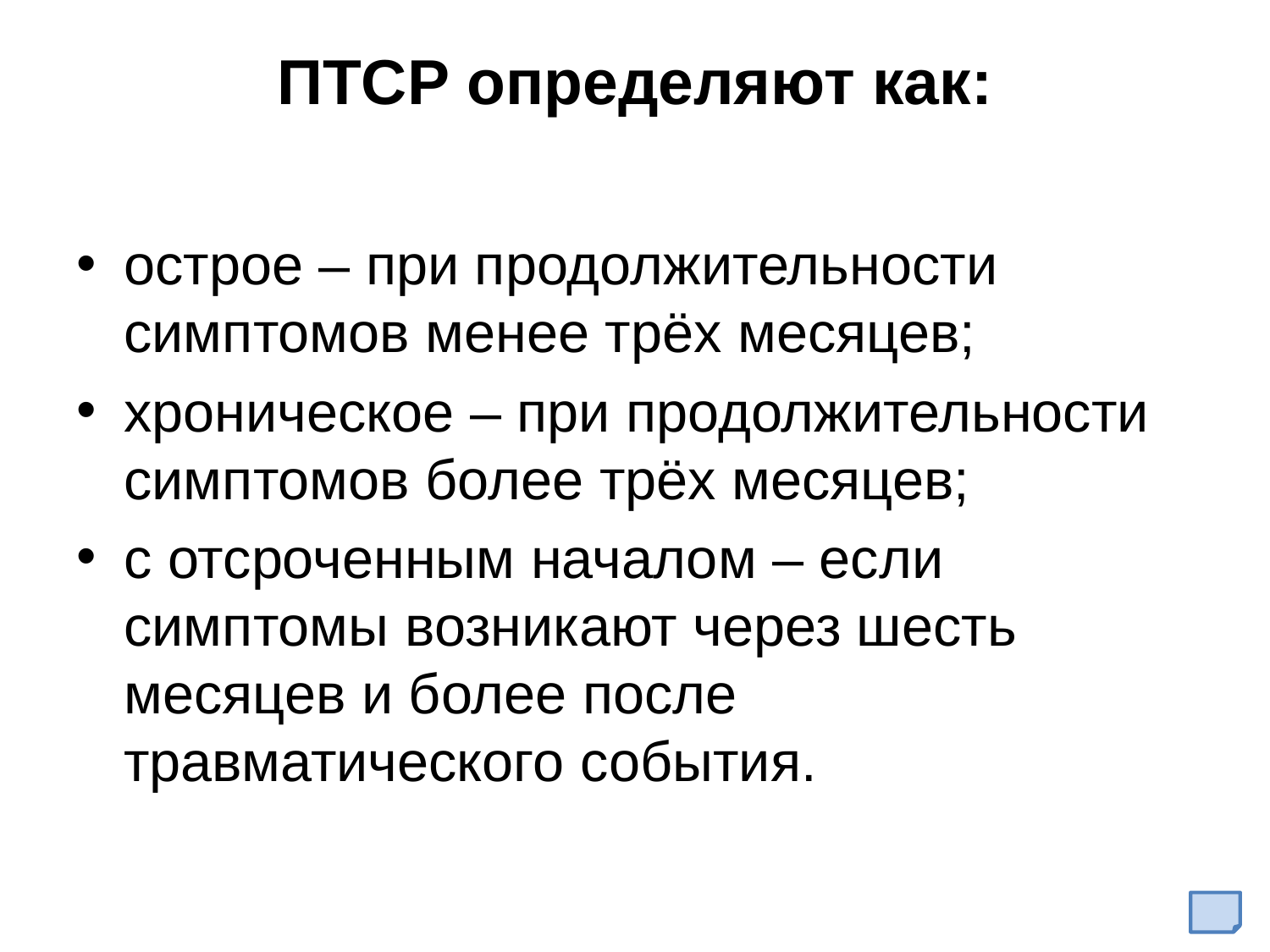

# ПТСР определяют как:
острое – при продолжительности симптомов менее трёх месяцев;
хроническое – при продолжительности симптомов более трёх месяцев;
с отсроченным началом – если симптомы возникают через шесть месяцев и более после травматического события.